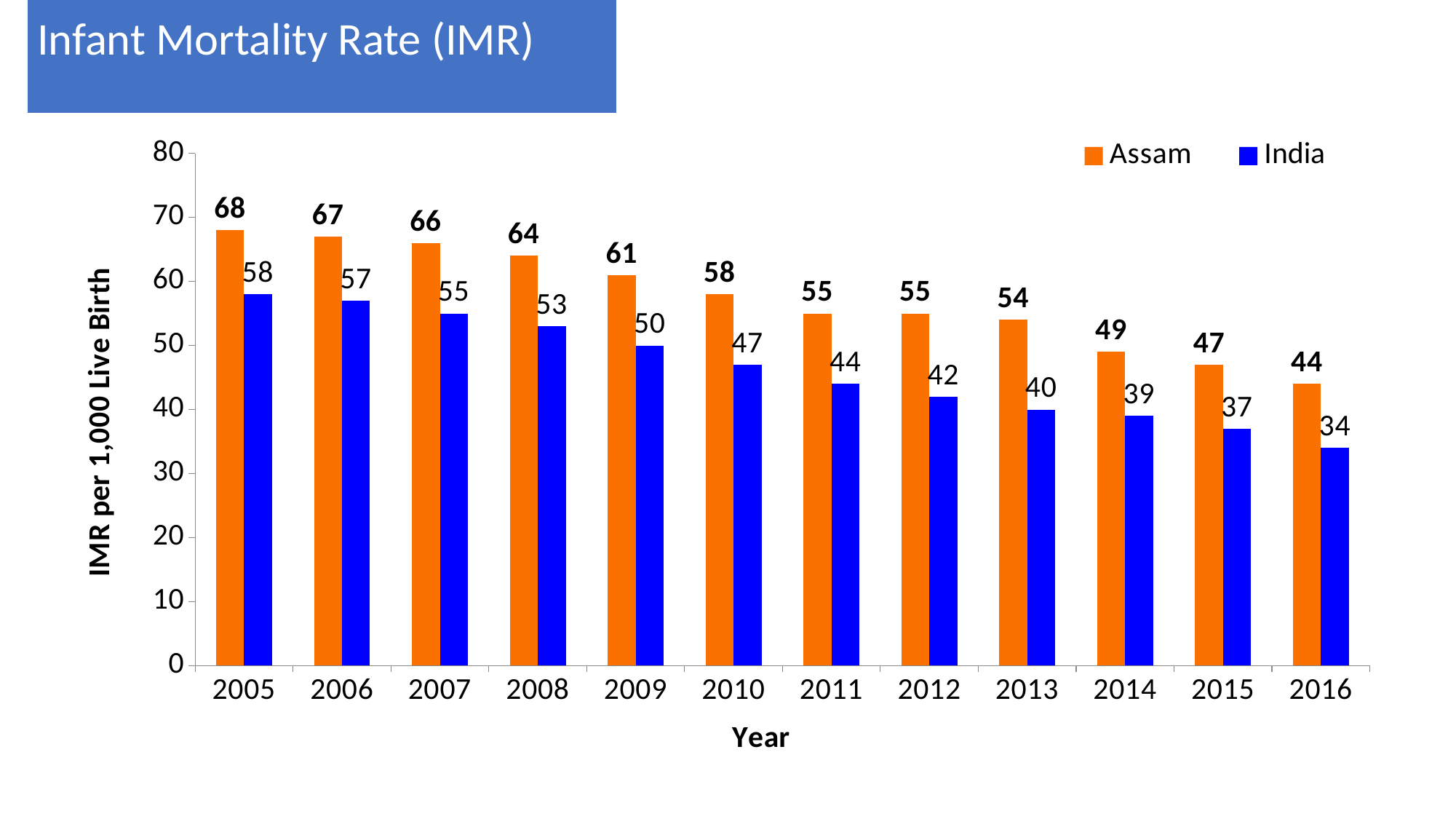

# Infant Mortality Rate (IMR)

### Chart

| Category | Assam | India |
|---|---|---|
| 2005 | 68.0 | 58.0 |
| 2006 | 67.0 | 57.0 |
| 2007 | 66.0 | 55.0 |
| 2008 | 64.0 | 53.0 |
| 2009 | 61.0 | 50.0 |
| 2010 | 58.0 | 47.0 |
| 2011 | 55.0 | 44.0 |
| 2012 | 55.0 | 42.0 |
| 2013 | 54.0 | 40.0 |
| 2014 | 49.0 | 39.0 |
| 2015 | 47.0 | 37.0 |
| 2016 | 44.0 | 34.0 |